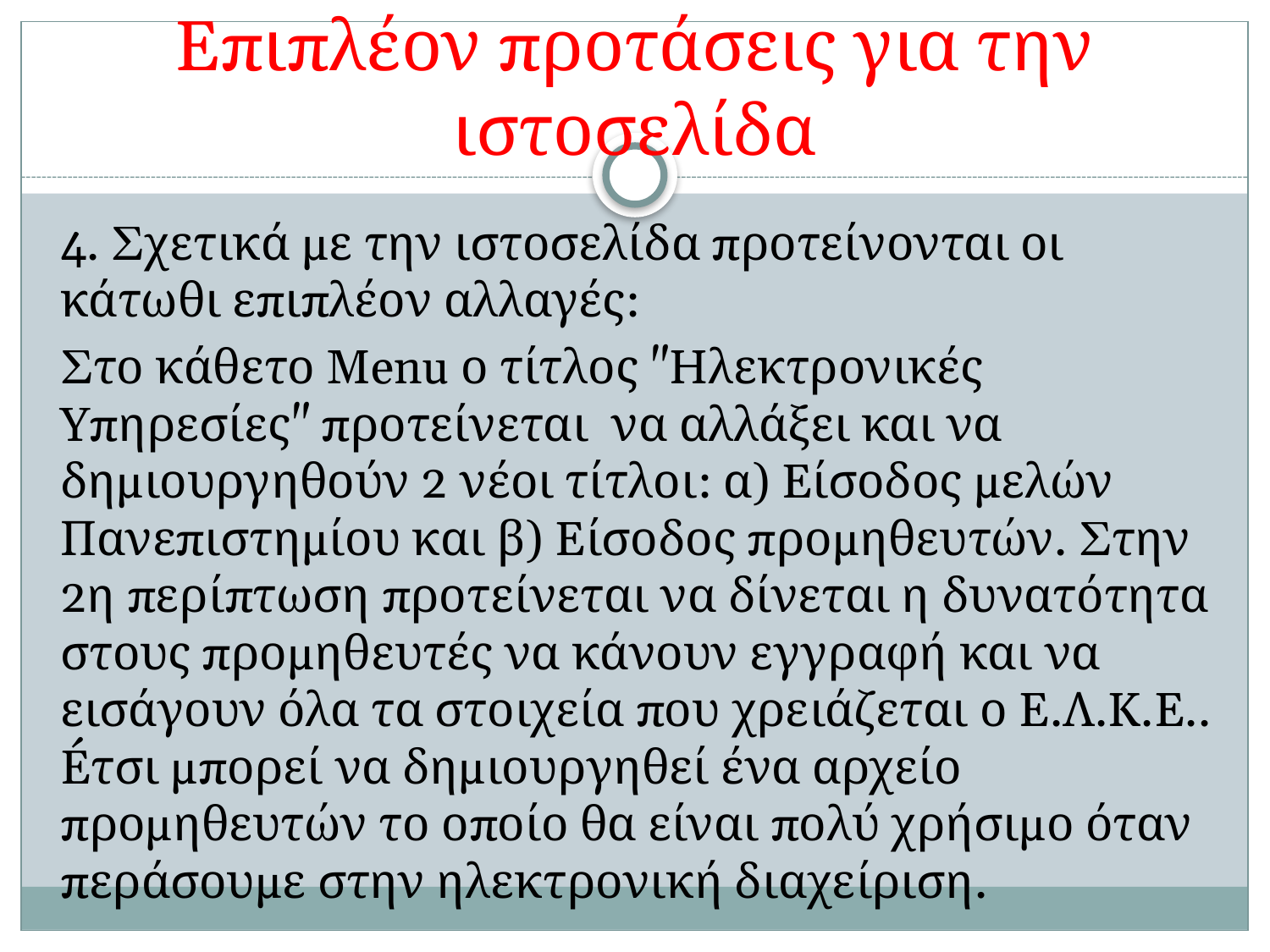

# Επιπλέον προτάσεις για την ιστοσελίδα
4. Σχετικά με την ιστοσελίδα προτείνονται οι κάτωθι επιπλέον αλλαγές:
Στο κάθετο Menu ο τίτλος "Ηλεκτρονικές Υπηρεσίες" προτείνεται  να αλλάξει και να δημιουργηθούν 2 νέοι τίτλοι: α) Είσοδος μελών Πανεπιστημίου και β) Είσοδος προμηθευτών. Στην 2η περίπτωση προτείνεται να δίνεται η δυνατότητα στους προμηθευτές να κάνουν εγγραφή και να εισάγουν όλα τα στοιχεία που χρειάζεται ο Ε.Λ.Κ.Ε.. Έτσι μπορεί να δημιουργηθεί ένα αρχείο προμηθευτών το οποίο θα είναι πολύ χρήσιμο όταν περάσουμε στην ηλεκτρονική διαχείριση.